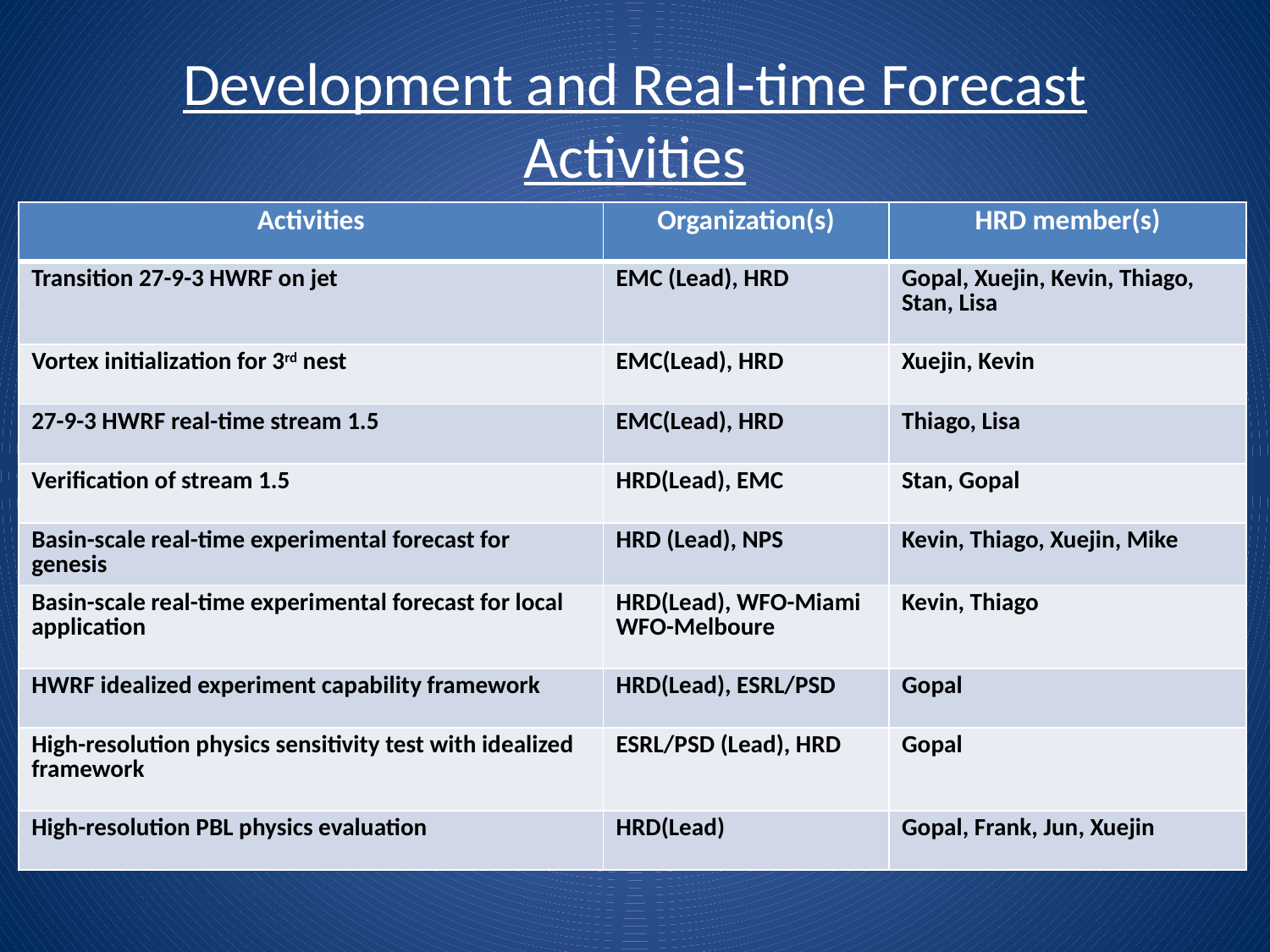

# Development and Real-time Forecast Activities
| Activities | Organization(s) | HRD member(s) |
| --- | --- | --- |
| Transition 27-9-3 HWRF on jet | EMC (Lead), HRD | Gopal, Xuejin, Kevin, Thiago, Stan, Lisa |
| Vortex initialization for 3rd nest | EMC(Lead), HRD | Xuejin, Kevin |
| 27-9-3 HWRF real-time stream 1.5 | EMC(Lead), HRD | Thiago, Lisa |
| Verification of stream 1.5 | HRD(Lead), EMC | Stan, Gopal |
| Basin-scale real-time experimental forecast for genesis | HRD (Lead), NPS | Kevin, Thiago, Xuejin, Mike |
| Basin-scale real-time experimental forecast for local application | HRD(Lead), WFO-Miami WFO-Melboure | Kevin, Thiago |
| HWRF idealized experiment capability framework | HRD(Lead), ESRL/PSD | Gopal |
| High-resolution physics sensitivity test with idealized framework | ESRL/PSD (Lead), HRD | Gopal |
| High-resolution PBL physics evaluation | HRD(Lead) | Gopal, Frank, Jun, Xuejin |